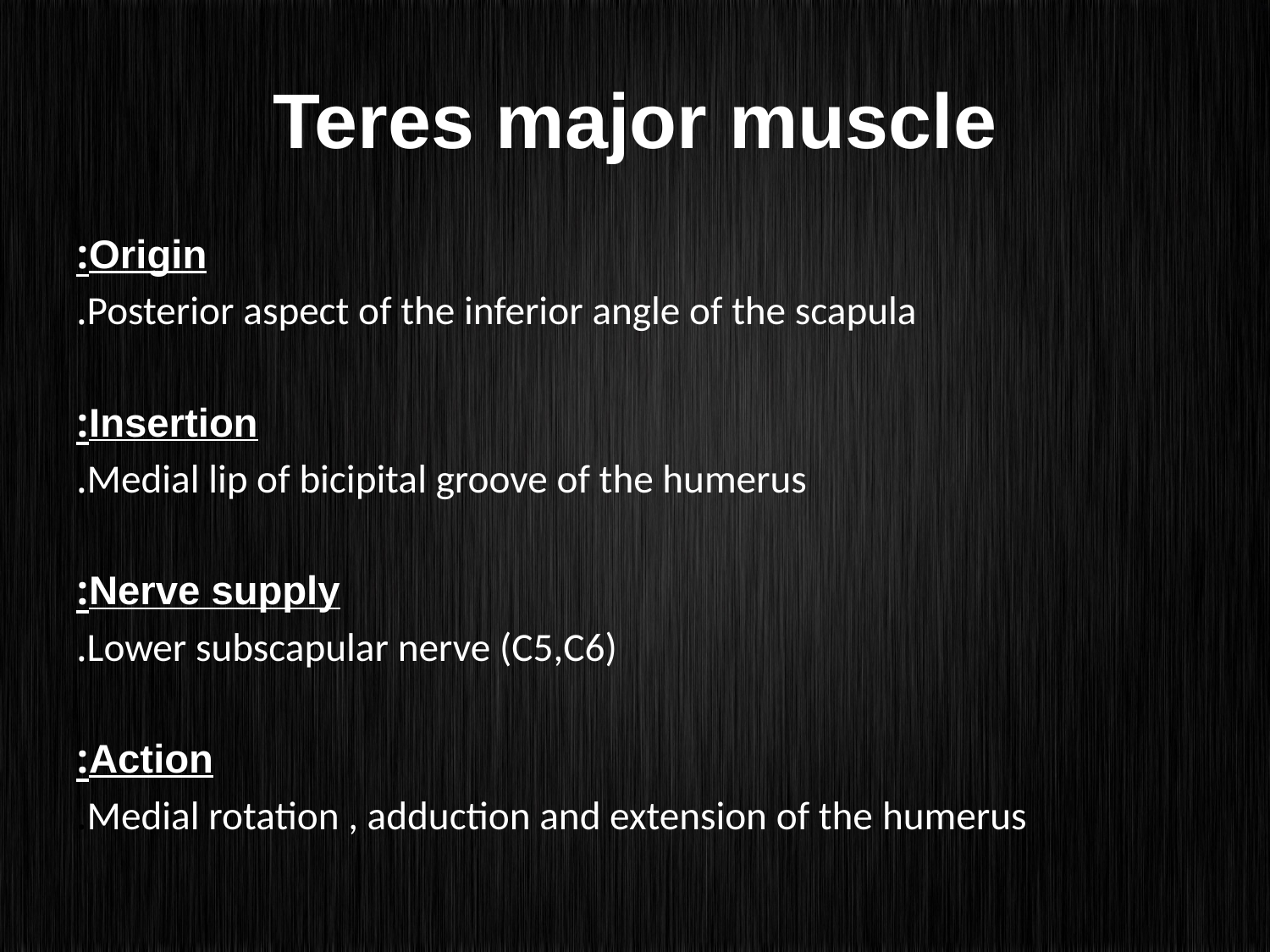

# Teres major muscle
Origin:
Posterior aspect of the inferior angle of the scapula.

Insertion:
Medial lip of bicipital groove of the humerus.

Nerve supply:
Lower subscapular nerve (C5,C6).

Action:
Medial rotation , adduction and extension of the humerus.